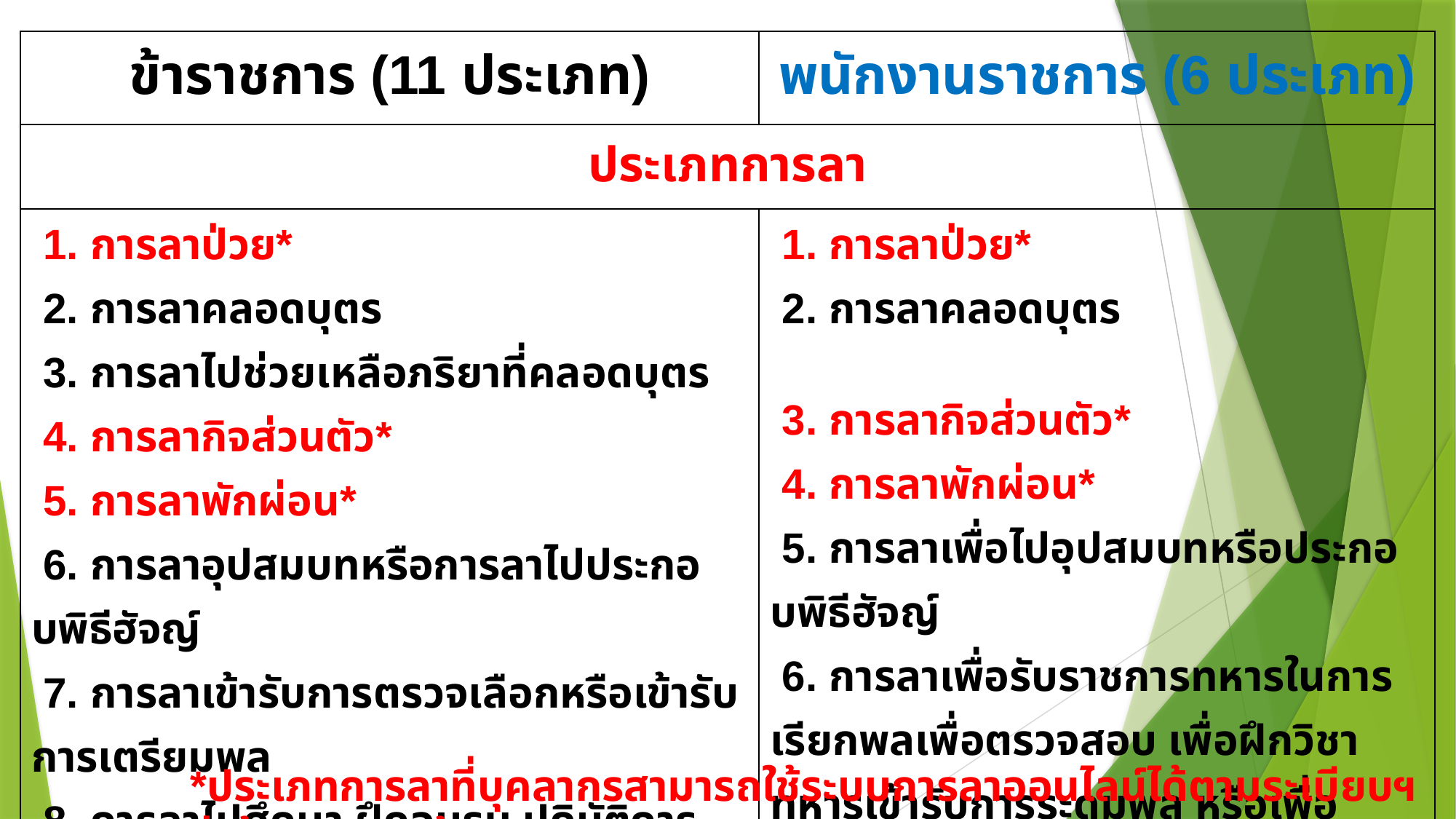

| ข้าราชการ (11 ประเภท) | พนักงานราชการ (6 ประเภท) |
| --- | --- |
| ประเภทการลา |  |
| 1. การลาป่วย\* 2. การลาคลอดบุตร 3. การลาไปช่วยเหลือภริยาที่คลอดบุตร 4. การลากิจส่วนตัว\* 5. การลาพักผ่อน\* 6. การลาอุปสมบทหรือการลาไปประกอบพิธีฮัจญ์ 7. การลาเข้ารับการตรวจเลือกหรือเข้ารับการเตรียมพล 8. การลาไปศึกษา ฝึกอบรม ปฏิบัติการวิจัย หรือดูงาน 9. การลาไปปฏิบัติงานในองค์การระหว่างประเทศ 10. การลาติดตามคู่สมรส 11. การลาไปฟื้นฟูสมรรถภาพด้านอาชีพ | 1. การลาป่วย\* 2. การลาคลอดบุตร 3. การลากิจส่วนตัว\* 4. การลาพักผ่อน\* 5. การลาเพื่อไปอุปสมบทหรือประกอบพิธีฮัจญ์ 6. การลาเพื่อรับราชการทหารในการเรียกพลเพื่อตรวจสอบ เพื่อฝึกวิชาทหารเข้ารับการระดมพล หรือเพื่อทดลองความพรั่งพร้อมตามกฎหมายว่าด้วยการรับราชการทหาร |
*ประเภทการลาที่บุคลากรสามารถใช้ระบบการลาออนไลน์ได้ตามระเบียบฯ ว่าด้วยการลา ข้อ 12 วรรคสอง